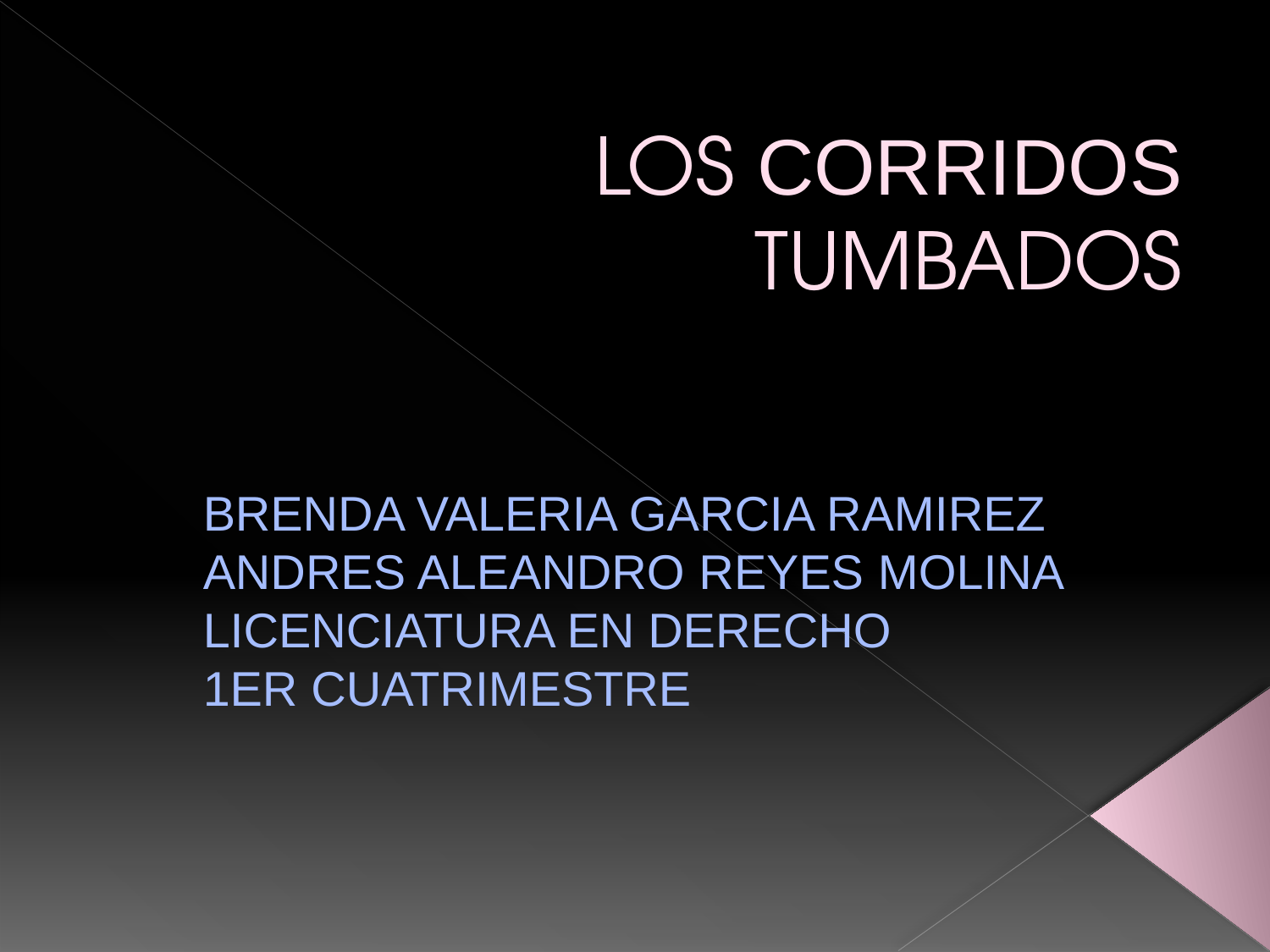

# LOS CORRIDOS TUMBADOS
BRENDA VALERIA GARCIA RAMIREZ
ANDRES ALEANDRO REYES MOLINA
LICENCIATURA EN DERECHO
1ER CUATRIMESTRE